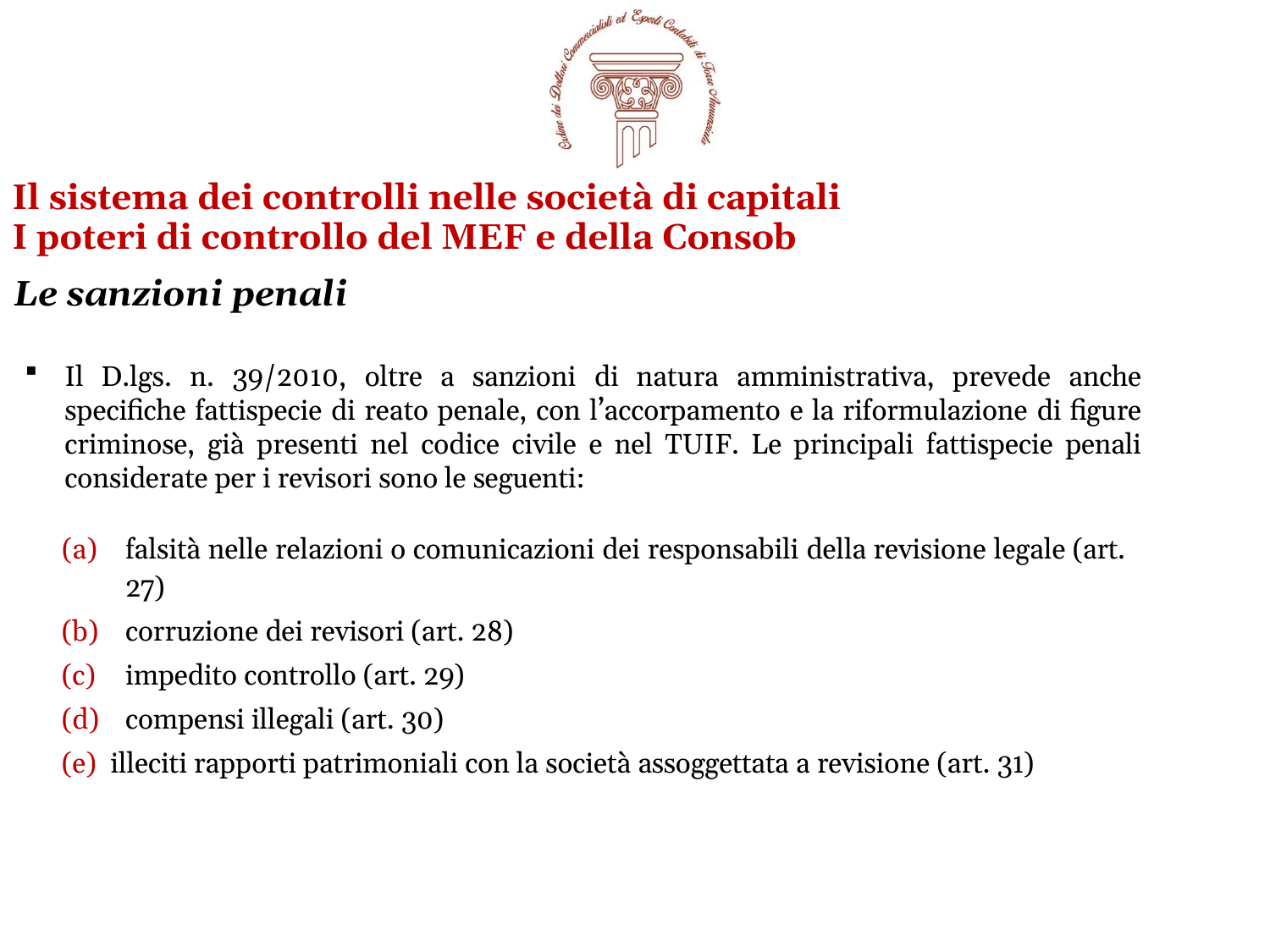

# Il sistema dei controlli nelle società di capitali
I poteri di controllo del MEF e della Consob
Le sanzioni penali

Il  D.lgs.  n.  39/2010,  oltre  a  sanzioni  di  natura  amministrativa,  prevede  anche specifiche fattispecie di reato penale, con l’accorpamento e la riformulazione di figure criminose, già presenti nel codice civile e nel TUIF. Le principali fattispecie penali considerate per i revisori sono le seguenti:

falsità nelle relazioni o comunicazioni dei responsabili della revisione legale (art. 27)
corruzione dei revisori (art. 28)
impedito controllo (art. 29)
compensi illegali (art. 30)
illeciti rapporti patrimoniali con la società assoggettata a revisione (art. 31)